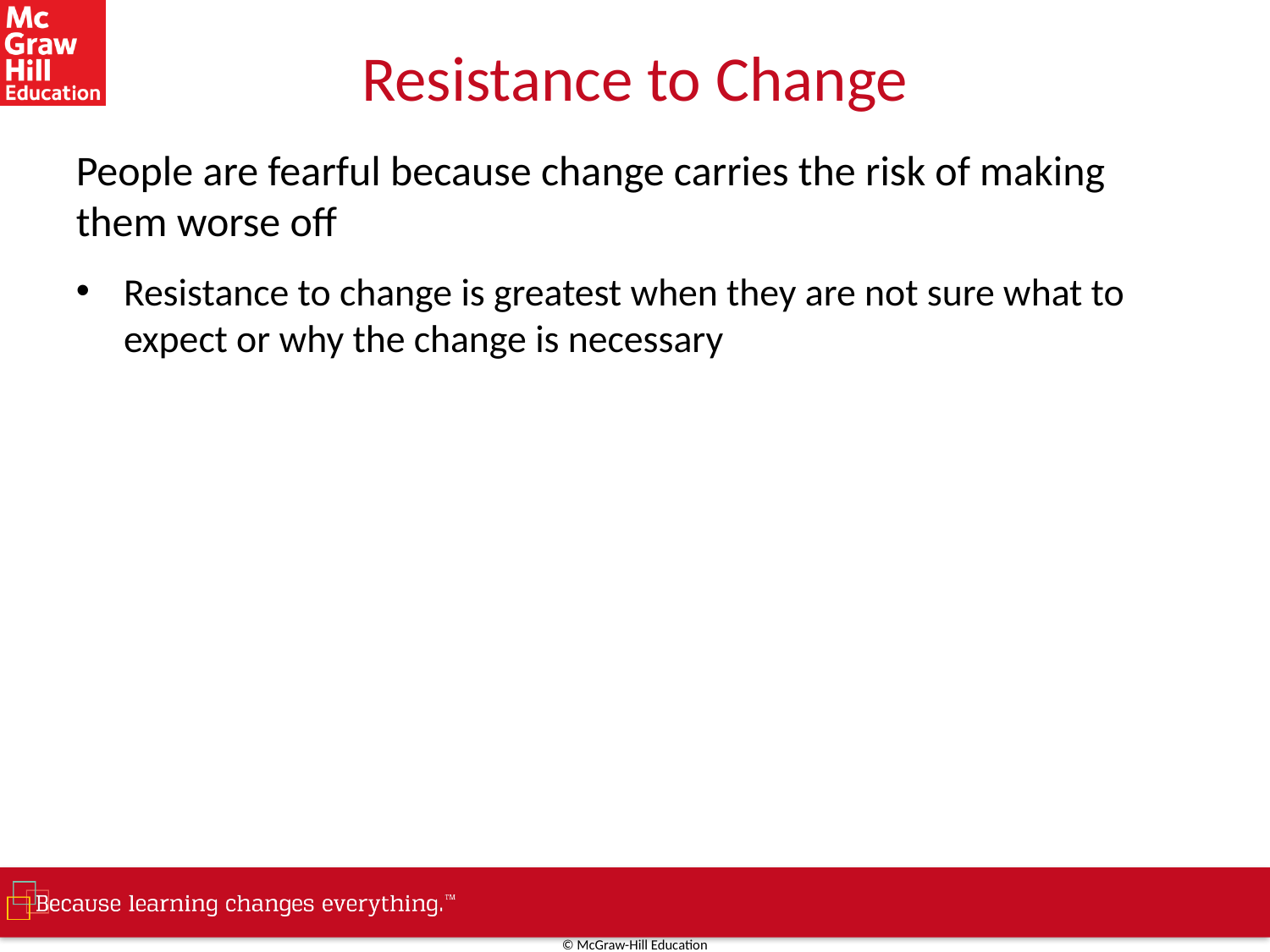

# Resistance to Change
People are fearful because change carries the risk of making them worse off
Resistance to change is greatest when they are not sure what to expect or why the change is necessary